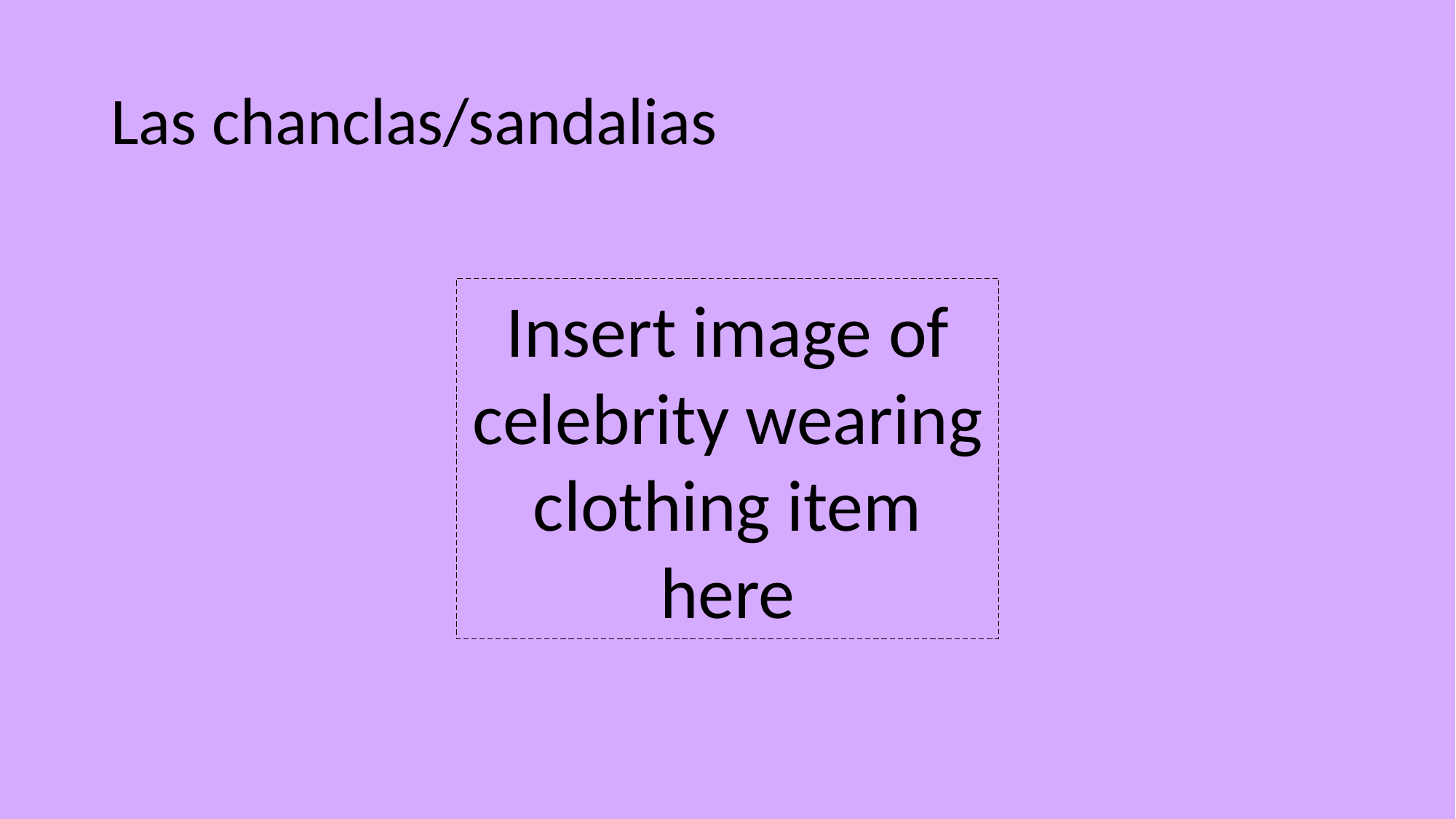

# Las chanclas/sandalias
Insert image of celebrity wearing clothing item here